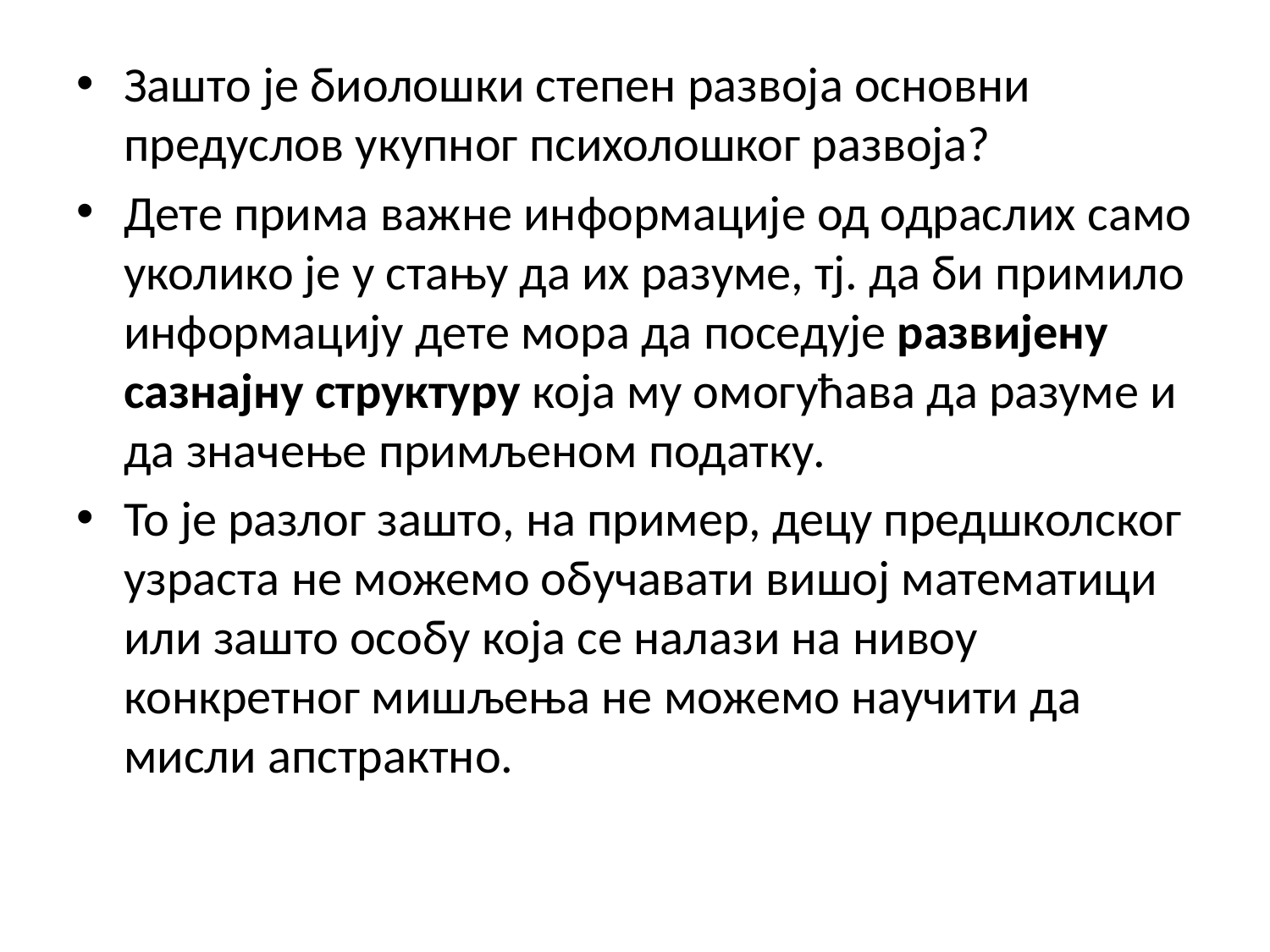

Зашто је биолошки степен развоја основни предуслов укупног психолошког развоја?
Дете прима важне информације од одраслих само уколико је у стању да их разуме, тј. да би примило информацију дете мора да поседује развијену сазнајну структуру која му омогућава да разуме и да значење примљеном податку.
То је разлог зашто, на пример, децу предшколског узраста не можемо обучавати вишој математици или зашто особу која се налази на нивоу конкретног мишљења не можемо научити да мисли апстрактно.